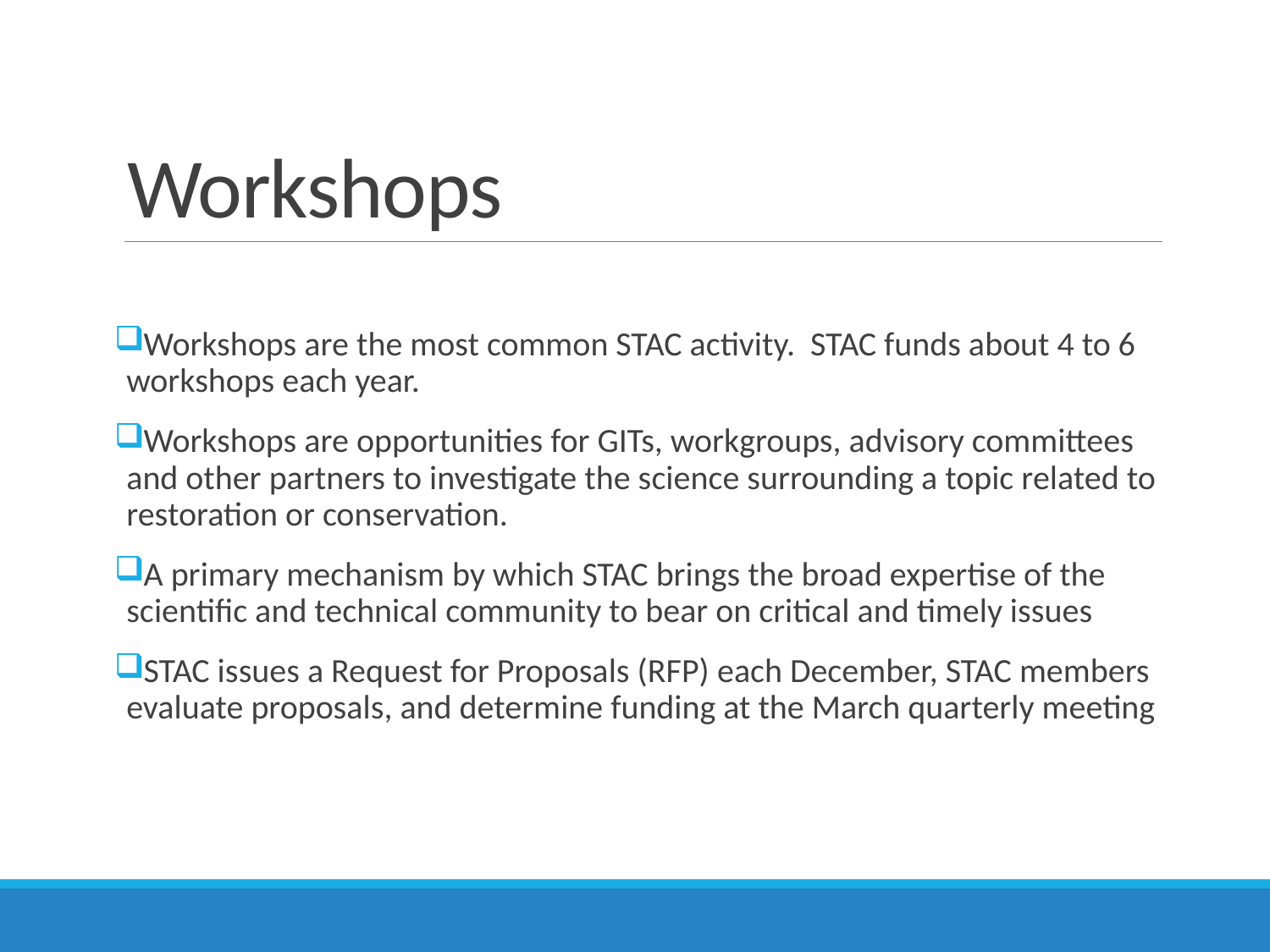

# Workshops

Workshops are the most common STAC activity.  STAC funds about 4 to 6 workshops each year.
Workshops are opportunities for GITs, workgroups, advisory committees and other partners to investigate the science surrounding a topic related to restoration or conservation.
A primary mechanism by which STAC brings the broad expertise of the scientific and technical community to bear on critical and timely issues
STAC issues a Request for Proposals (RFP) each December, STAC members evaluate proposals, and determine funding at the March quarterly meeting